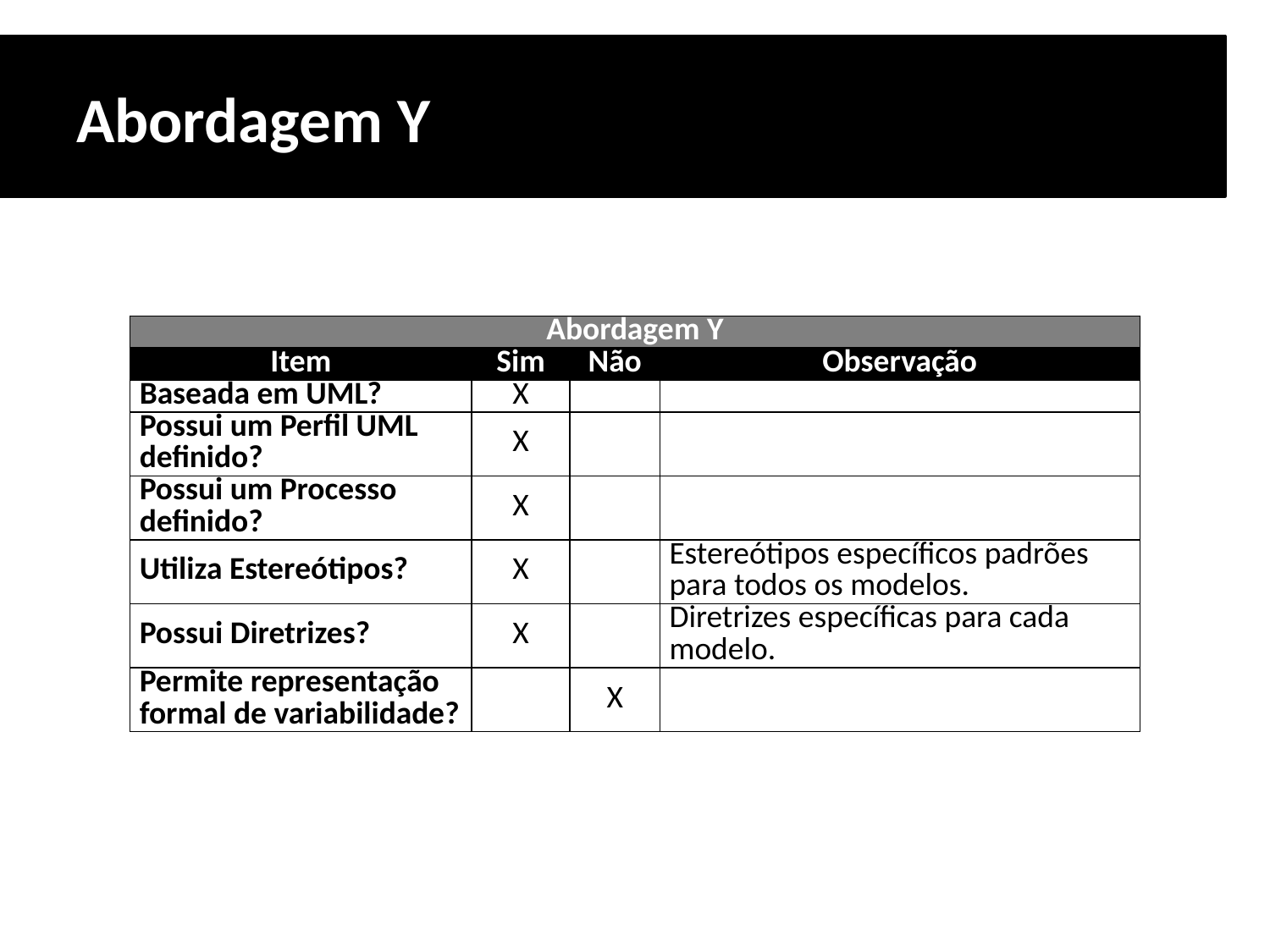

# Abordagem Y
| Abordagem Y |  |  |  |
| --- | --- | --- | --- |
| Item | Sim | Não | Observação |
| Baseada em UML? | X |  |  |
| Possui um Perfil UML definido? | X |  |  |
| Possui um Processo definido? | X |  |  |
| Utiliza Estereótipos? | X |  | Estereótipos específicos padrões para todos os modelos. |
| Possui Diretrizes? | X |  | Diretrizes específicas para cada modelo. |
| Permite representação formal de variabilidade? |  | X |  |